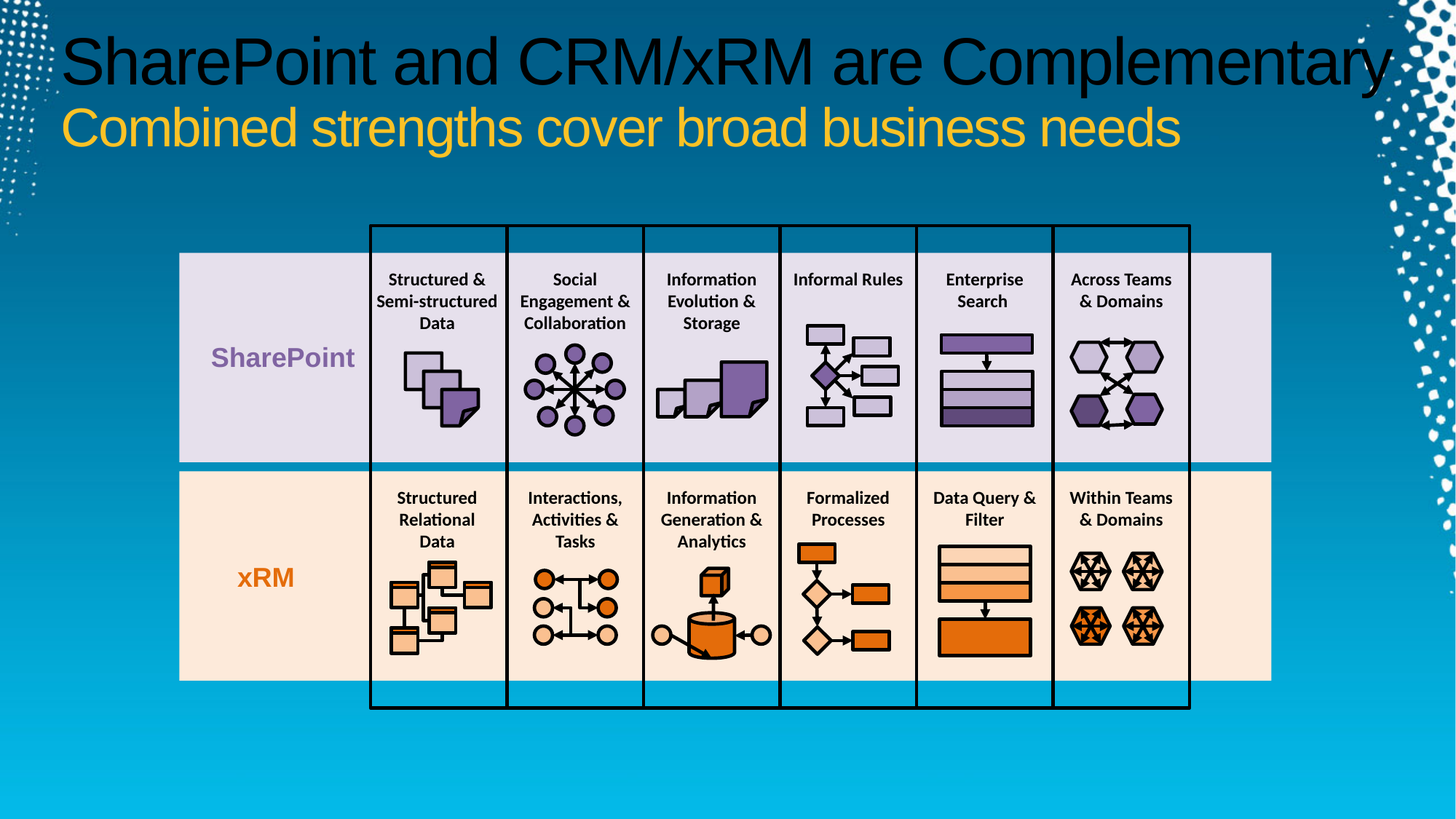

# SharePoint and CRM/xRM are Complementary Combined strengths cover broad business needs

Structured & Semi-structured Data
Social Engagement & Collaboration
Information Evolution & Storage
Informal Rules
Enterprise Search
Across Teams & Domains

SharePoint

Structured Relational Data
Interactions, Activities & Tasks
Information Generation & Analytics
Formalized Processes
Data Query & Filter
Within Teams & Domains

xRM